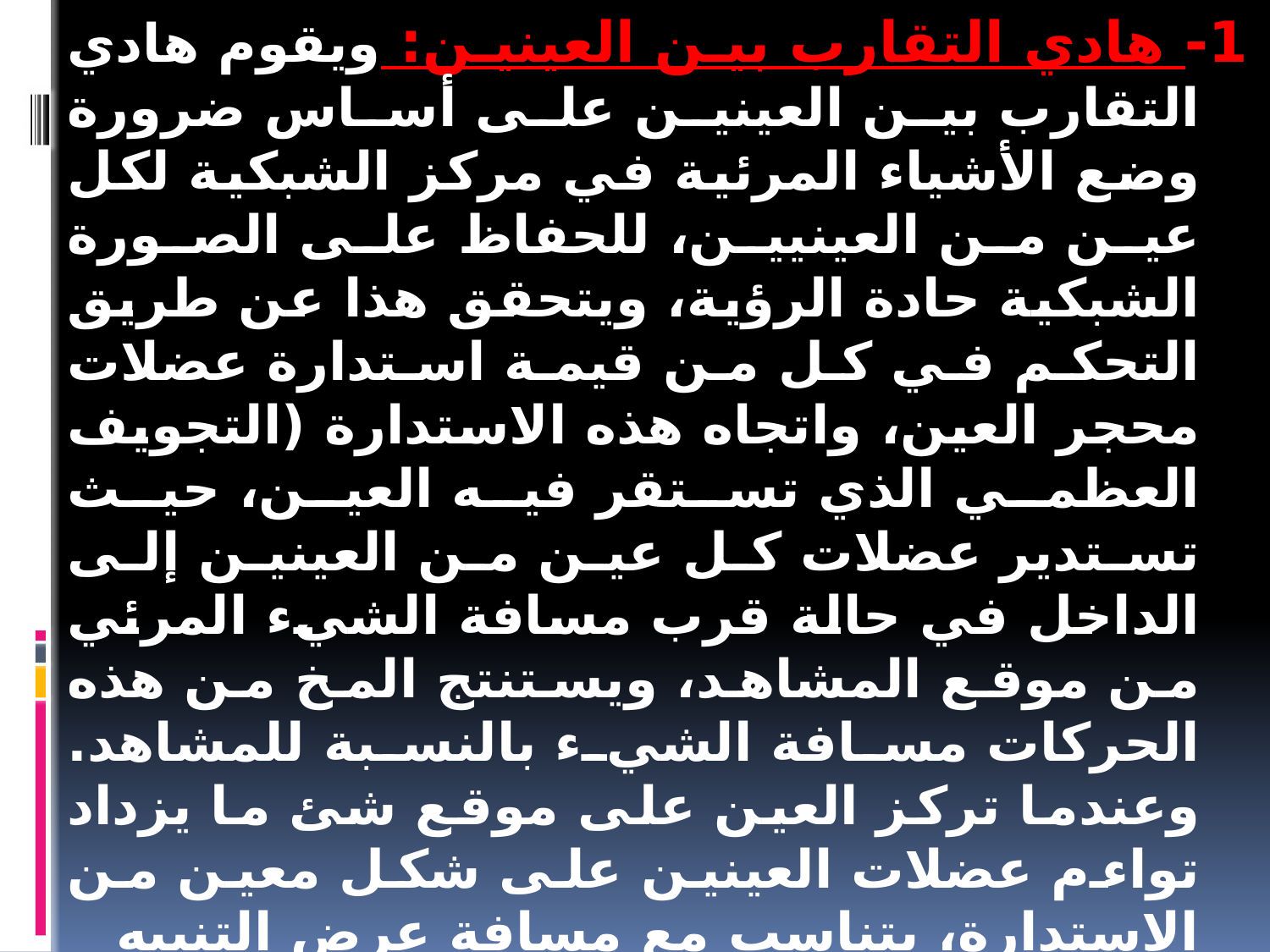

1- هادي التقارب بين العينين: ويقوم هادي التقارب بين العينين على أساس ضرورة وضع الأشياء المرئية في مركز الشبكية لكل عين من العينيين، للحفاظ على الصورة الشبكية حادة الرؤية، ويتحقق هذا عن طريق التحكم في كل من قيمة استدارة عضلات محجر العين، واتجاه هذه الاستدارة (التجويف العظمي الذي تستقر فيه العين، حيث تستدير عضلات كل عين من العينين إلى الداخل في حالة قرب مسافة الشيء المرئي من موقع المشاهد، ويستنتج المخ من هذه الحركات مسافة الشيء بالنسبة للمشاهد. وعندما تركز العين على موقع شئ ما يزداد تواءم عضلات العينين على شكل معين من الاستدارة، يتناسب مع مسافة عرض التنبيه